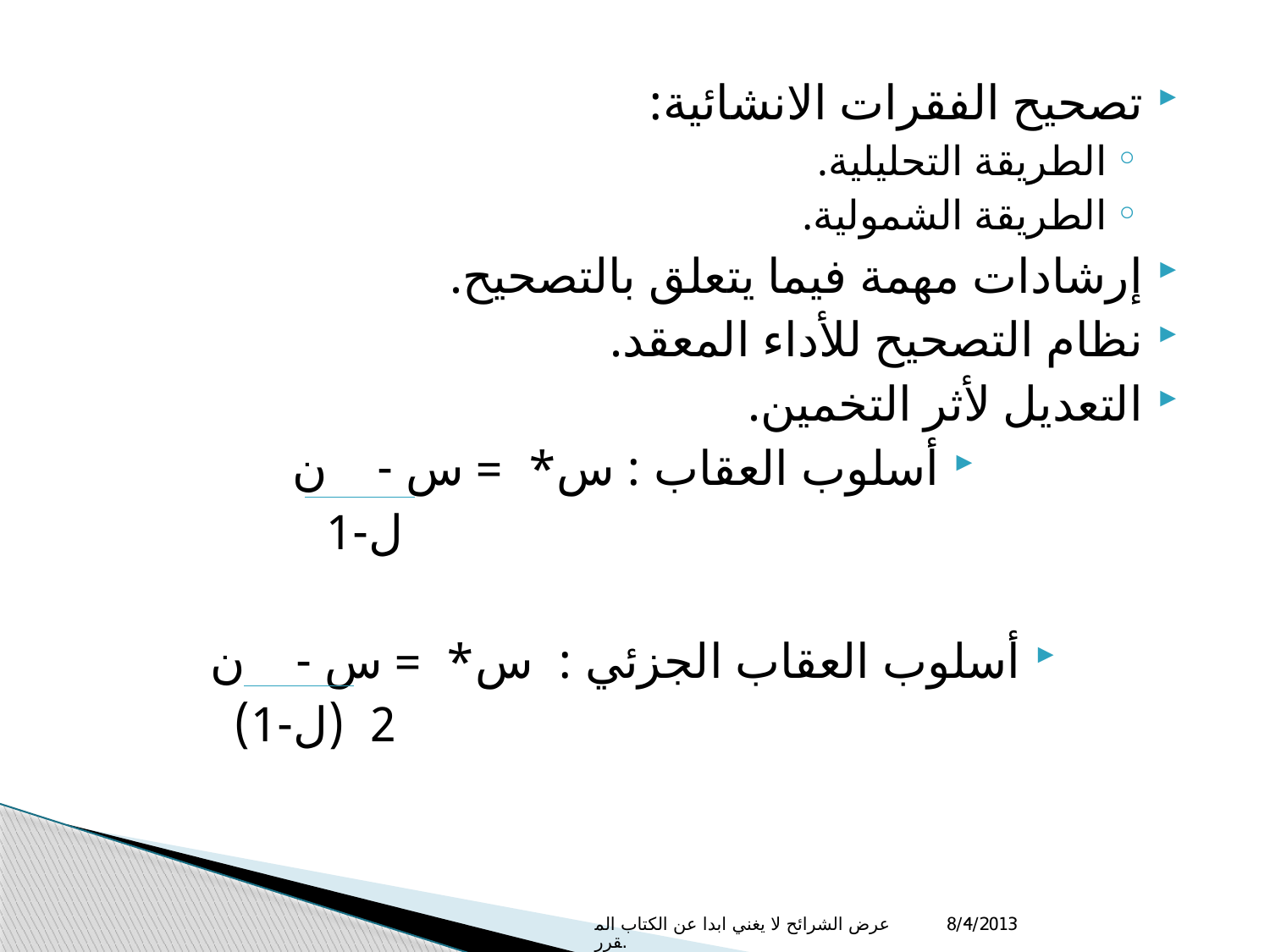

تصحيح الفقرات الانشائية:
الطريقة التحليلية.
الطريقة الشمولية.
إرشادات مهمة فيما يتعلق بالتصحيح.
نظام التصحيح للأداء المعقد.
التعديل لأثر التخمين.
أسلوب العقاب : س*  = س -    ن
                                          ل-1

أسلوب العقاب الجزئي :  س*  = س -    ن
                                                  2  (ل-1)

عرض الشرائح لا يغني ابدا عن الكتاب المقرر.
8/4/2013